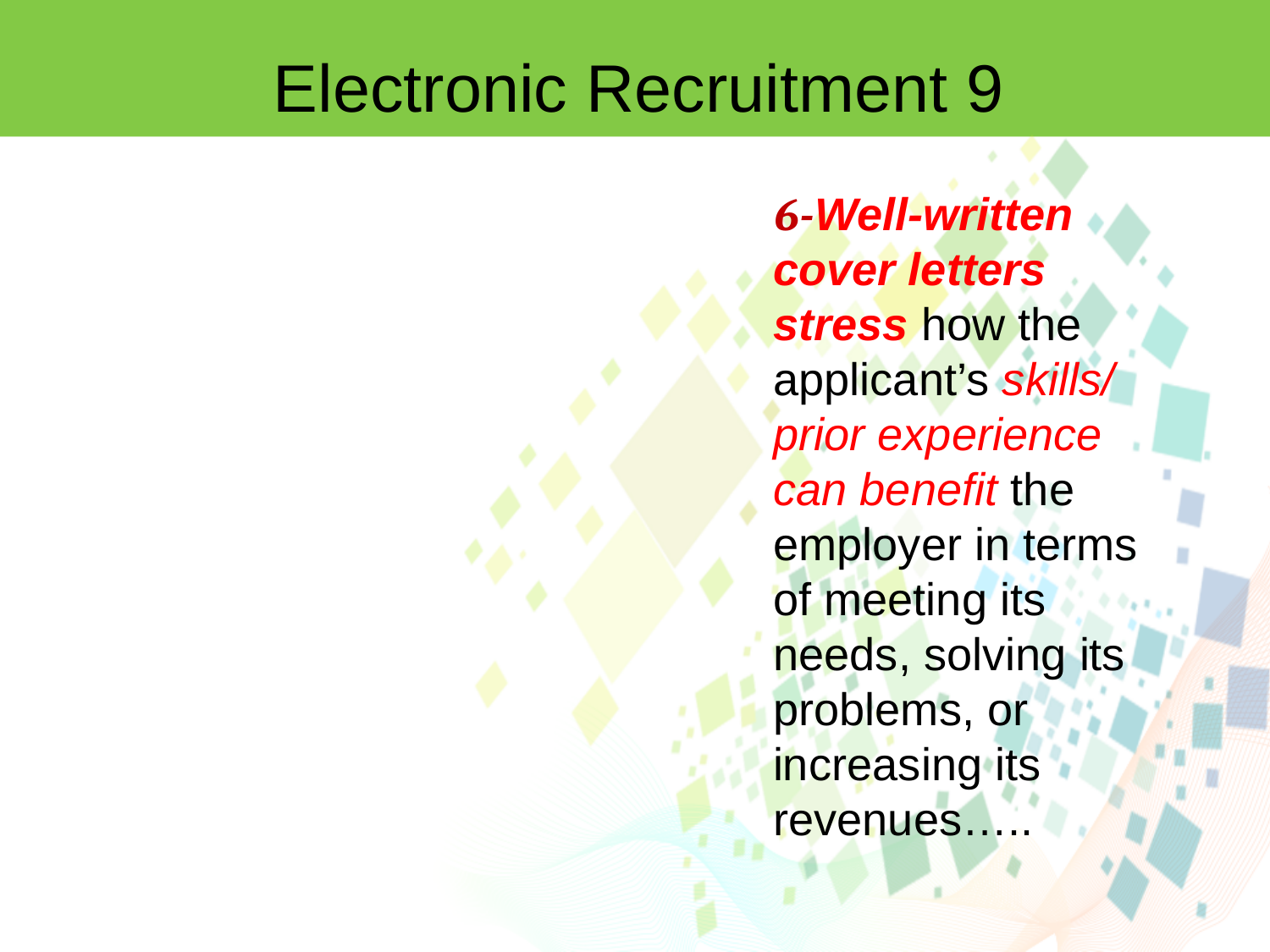

Electronic Recruitment 9
6-Well-written cover letters stress how the applicant’s skills/ prior experience can benefit the employer in terms of meeting its needs, solving its problems, or increasing its revenues…..